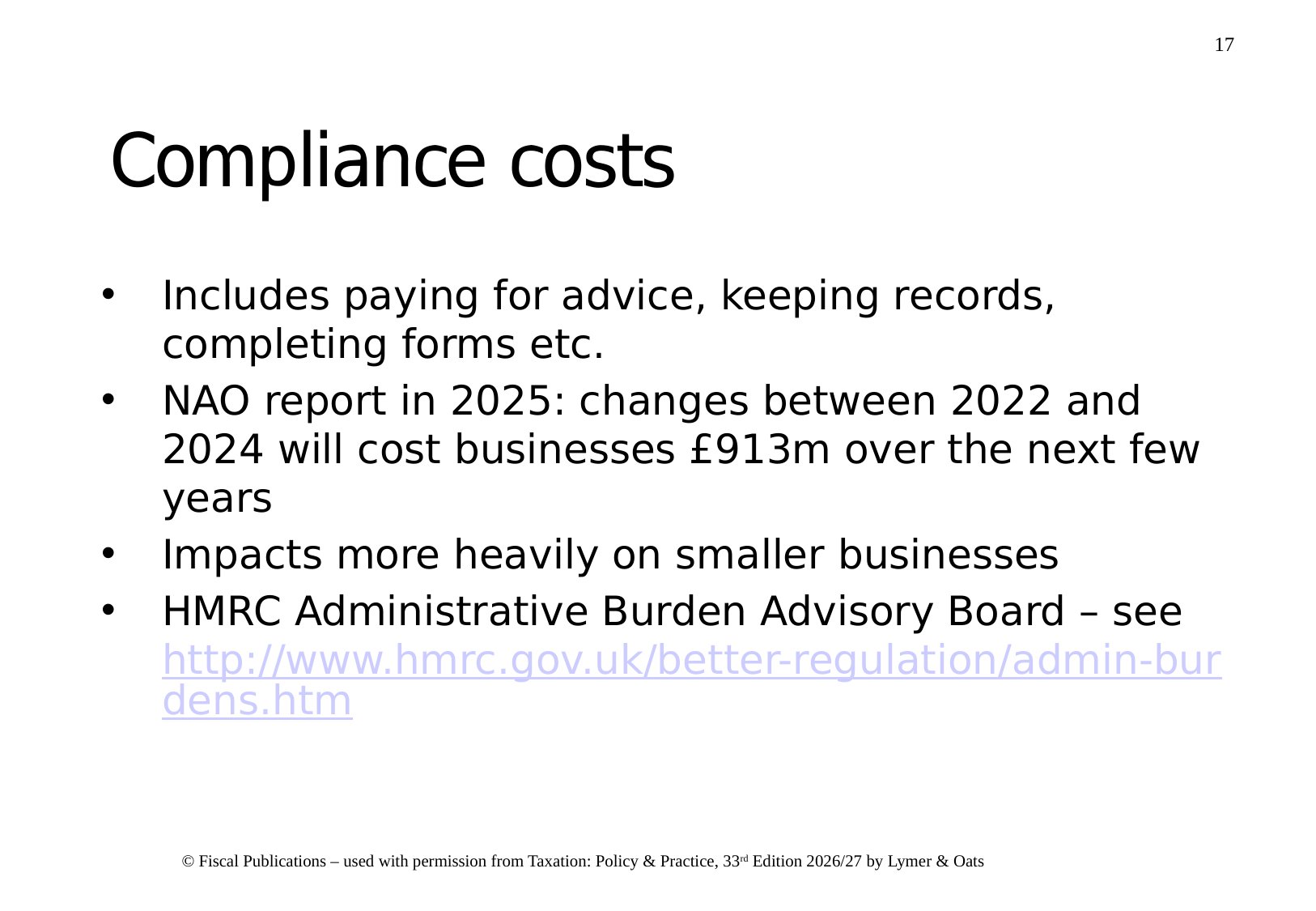

# Compliance costs
Includes paying for advice, keeping records, completing forms etc.
NAO report in 2025: changes between 2022 and 2024 will cost businesses £913m over the next few years
Impacts more heavily on smaller businesses
HMRC Administrative Burden Advisory Board – see http://www.hmrc.gov.uk/better-regulation/admin-burdens.htm